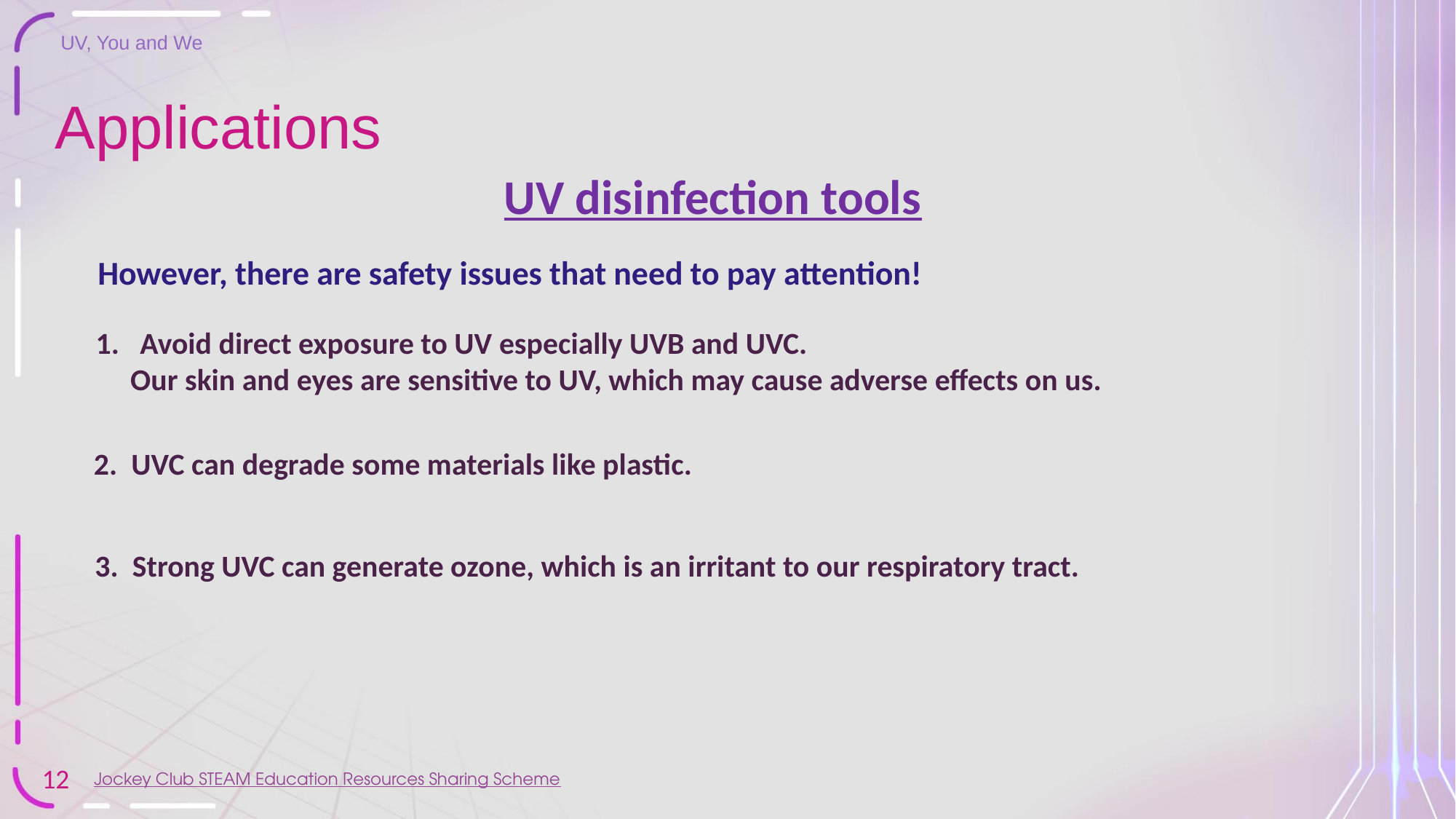

# Applications
UV disinfection tools
However, there are safety issues that need to pay attention!

1.   Avoid direct exposure to UV especially UVB and UVC.
     Our skin and eyes are sensitive to UV, which may cause adverse effects on us.
2.  UVC can degrade some materials like plastic.
3.  Strong UVC can generate ozone, which is an irritant to our respiratory tract.